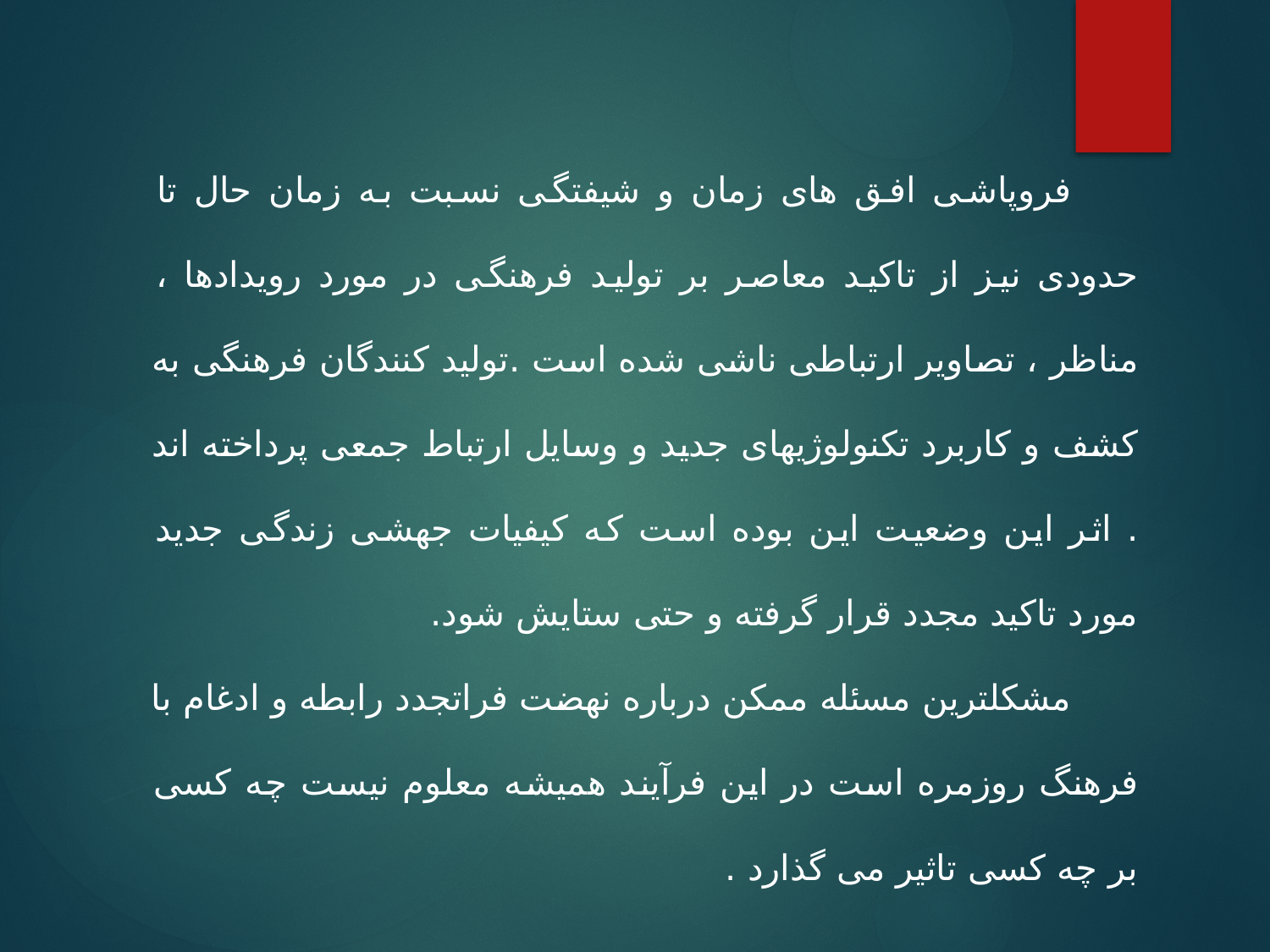

فروپاشی افق های زمان و شیفتگی نسبت به زمان حال تا حدودی نیز از تاکید معاصر بر تولید فرهنگی در مورد رویدادها ، مناظر ، تصاویر ارتباطی ناشی شده است .تولید کنندگان فرهنگی به کشف و کاربرد تکنولوژیهای جدید و وسایل ارتباط جمعی پرداخته اند . اثر این وضعیت این بوده است که کیفیات جهشی زندگی جدید مورد تاکید مجدد قرار گرفته و حتی ستایش شود.
      مشکلترین مسئله ممکن درباره نهضت فراتجدد رابطه و ادغام با فرهنگ روزمره است در این فرآیند همیشه معلوم نیست چه کسی بر چه کسی تاثیر می گذارد .